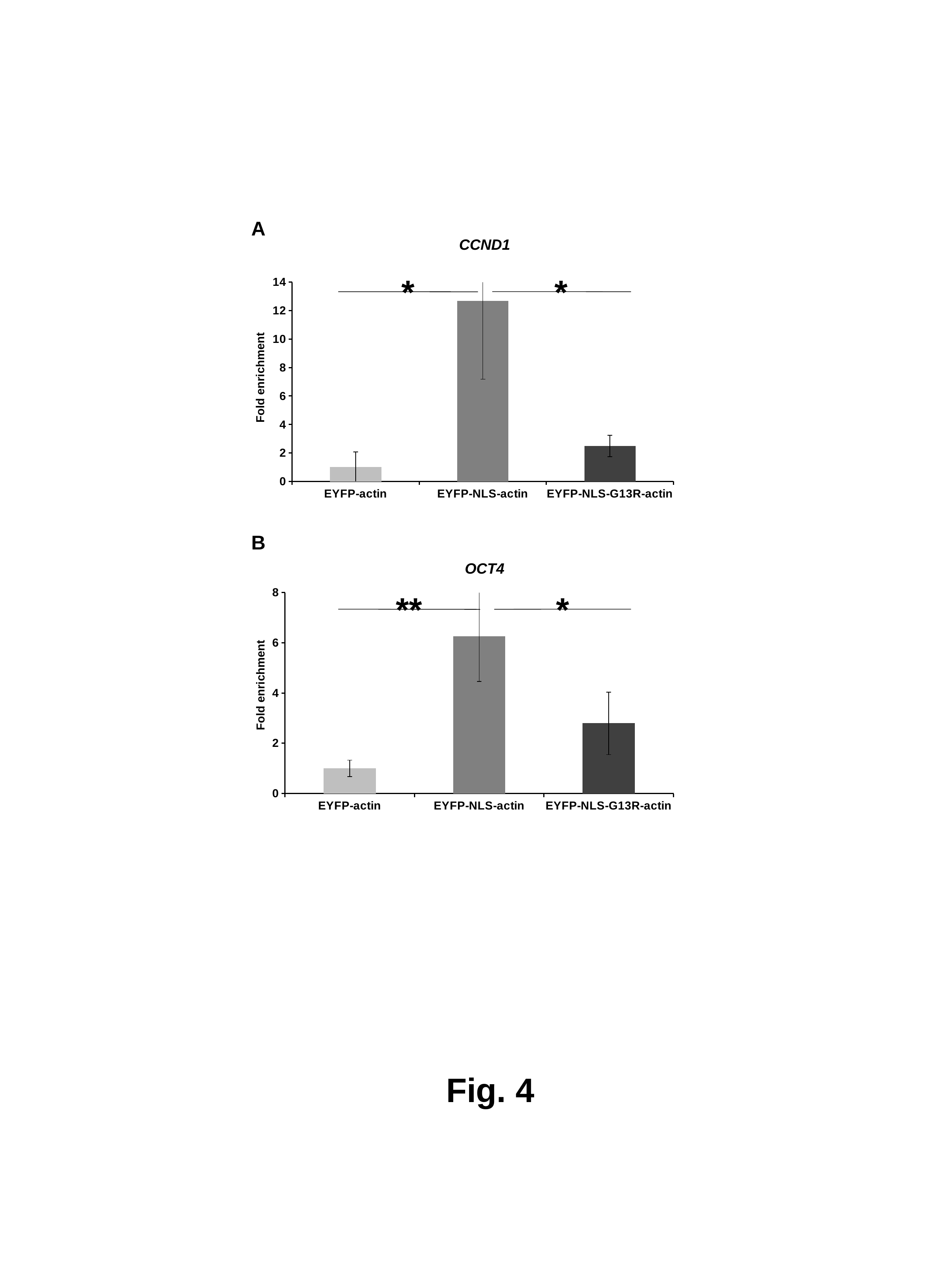

A
CCND1

### Chart

| Category |  |
|---|---|
| EYFP-actin | 1.0 |
| EYFP-NLS-actin | 12.658536270354336 |
| EYFP-NLS-G13R-actin | 2.488715900641525 |
Fold enrichment
*
*
B
OCT4

### Chart

| Category |  |
|---|---|
| EYFP-actin | 1.0 |
| EYFP-NLS-actin | 6.258660823040412 |
| EYFP-NLS-G13R-actin | 2.7938627310811674 |
Fold enrichment
**
*
Fig. 4